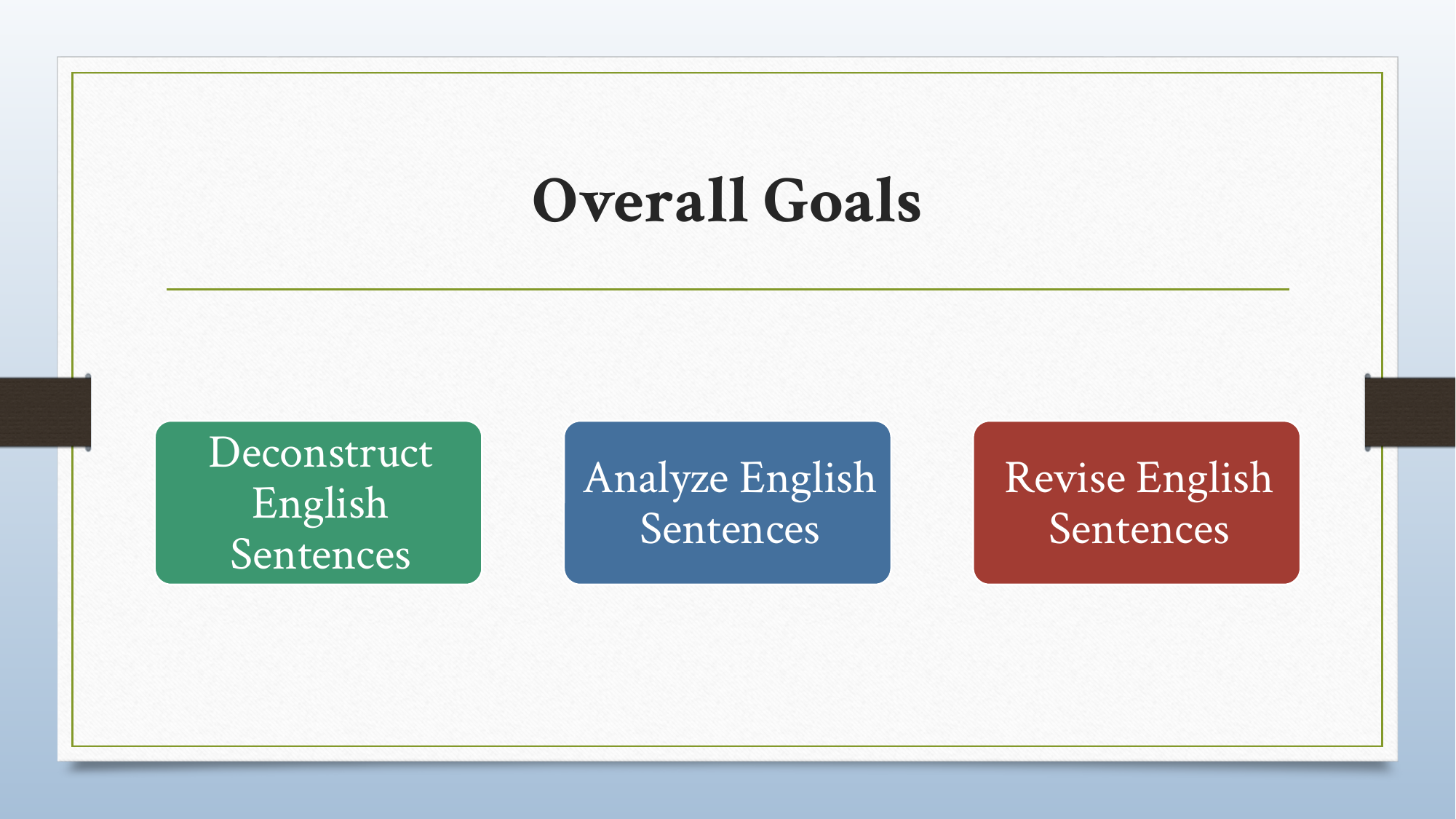

# Overall Goals
Deconstruct English Sentences
Analyze English Sentences
Revise English Sentences